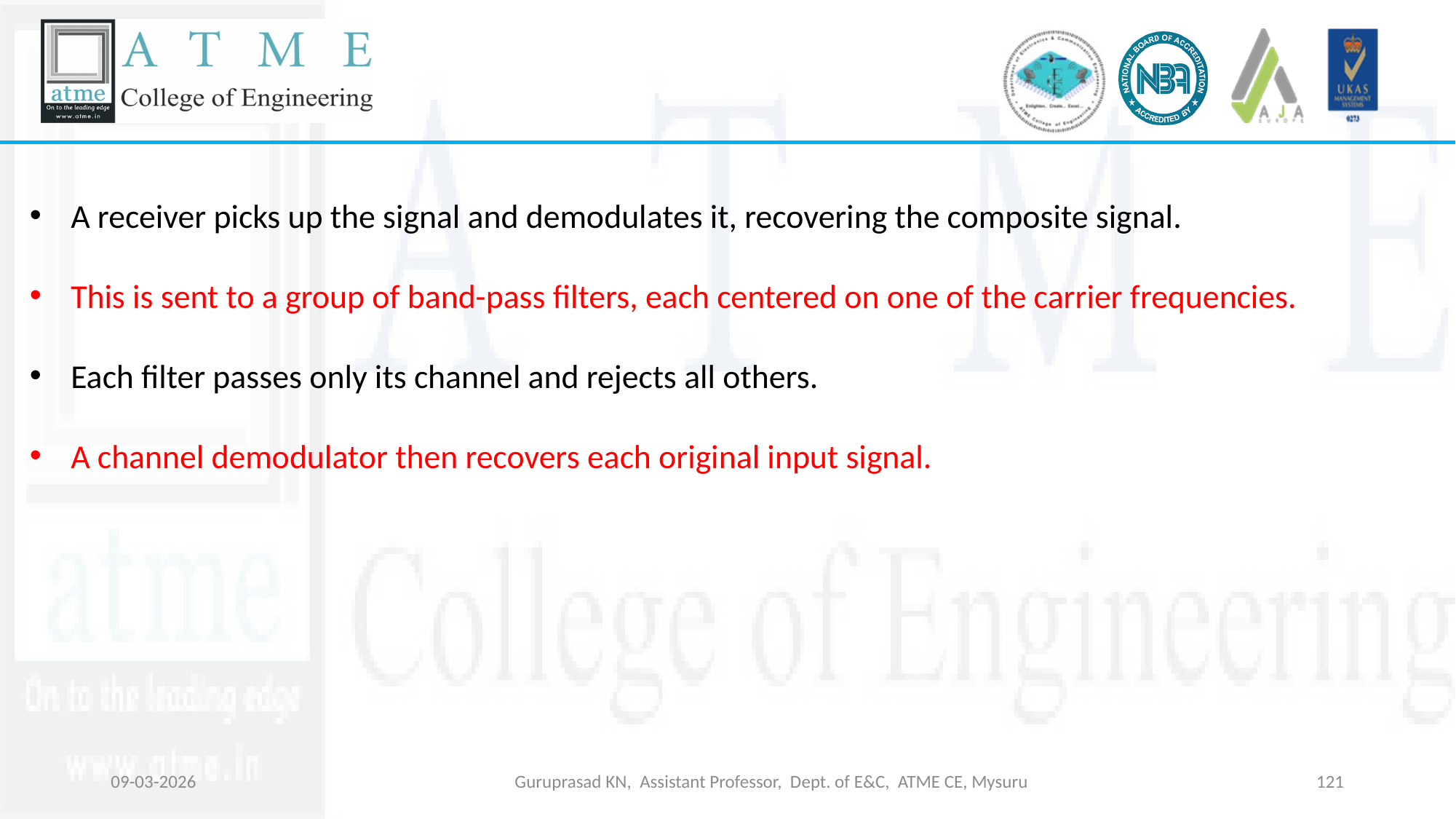

A receiver picks up the signal and demodulates it, recovering the composite signal.

This is sent to a group of band-pass filters, each centered on one of the carrier frequencies.

Each filter passes only its channel and rejects all others.

A channel demodulator then recovers each original input signal.
09-03-2026
Guruprasad KN,  Assistant Professor,  Dept. of E&C,  ATME CE, Mysuru
121